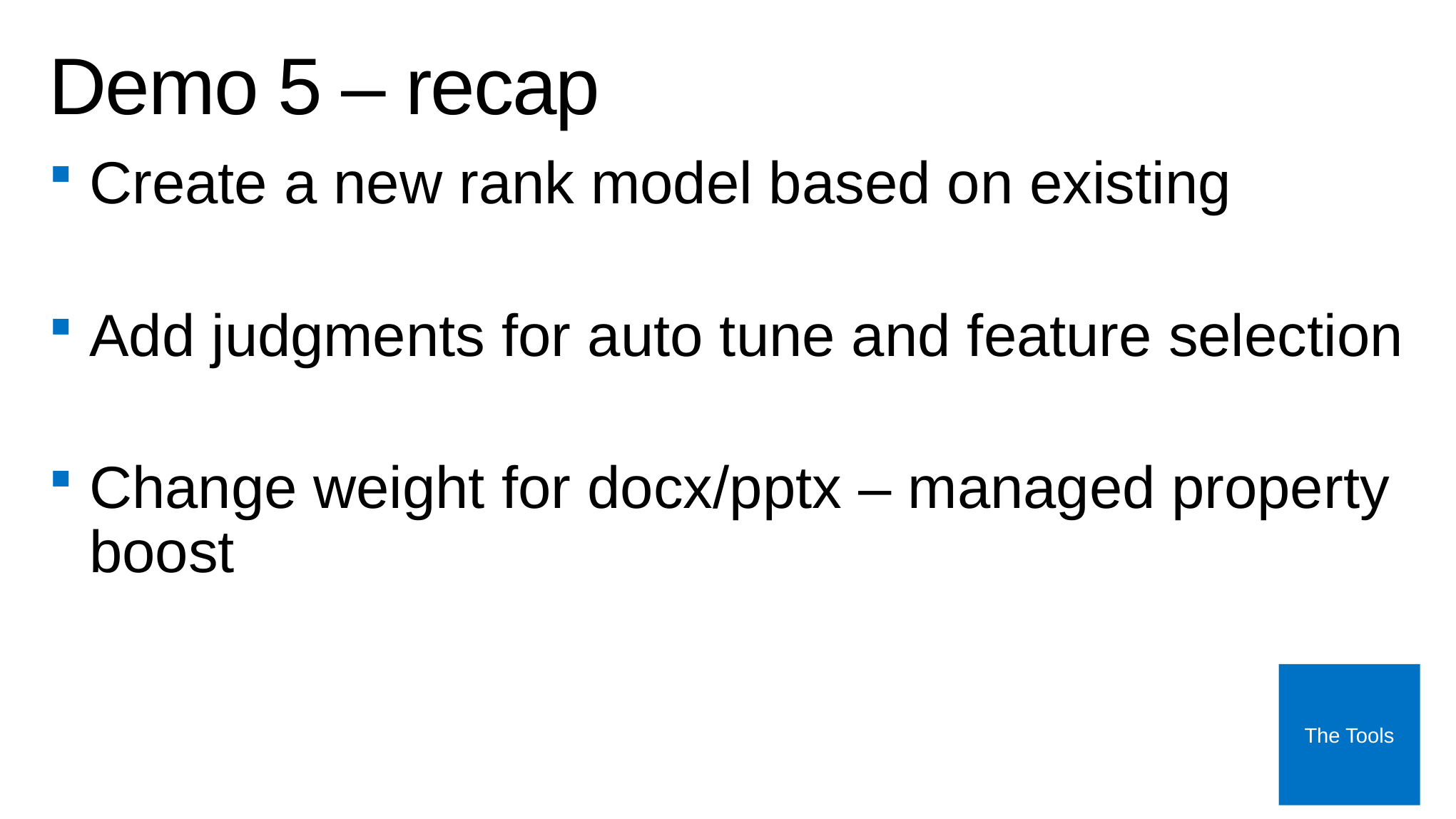

# Demo 5 – recap
Create a new rank model based on existing

Add judgments for auto tune and feature selection

Change weight for docx/pptx – managed property boost

The Tools